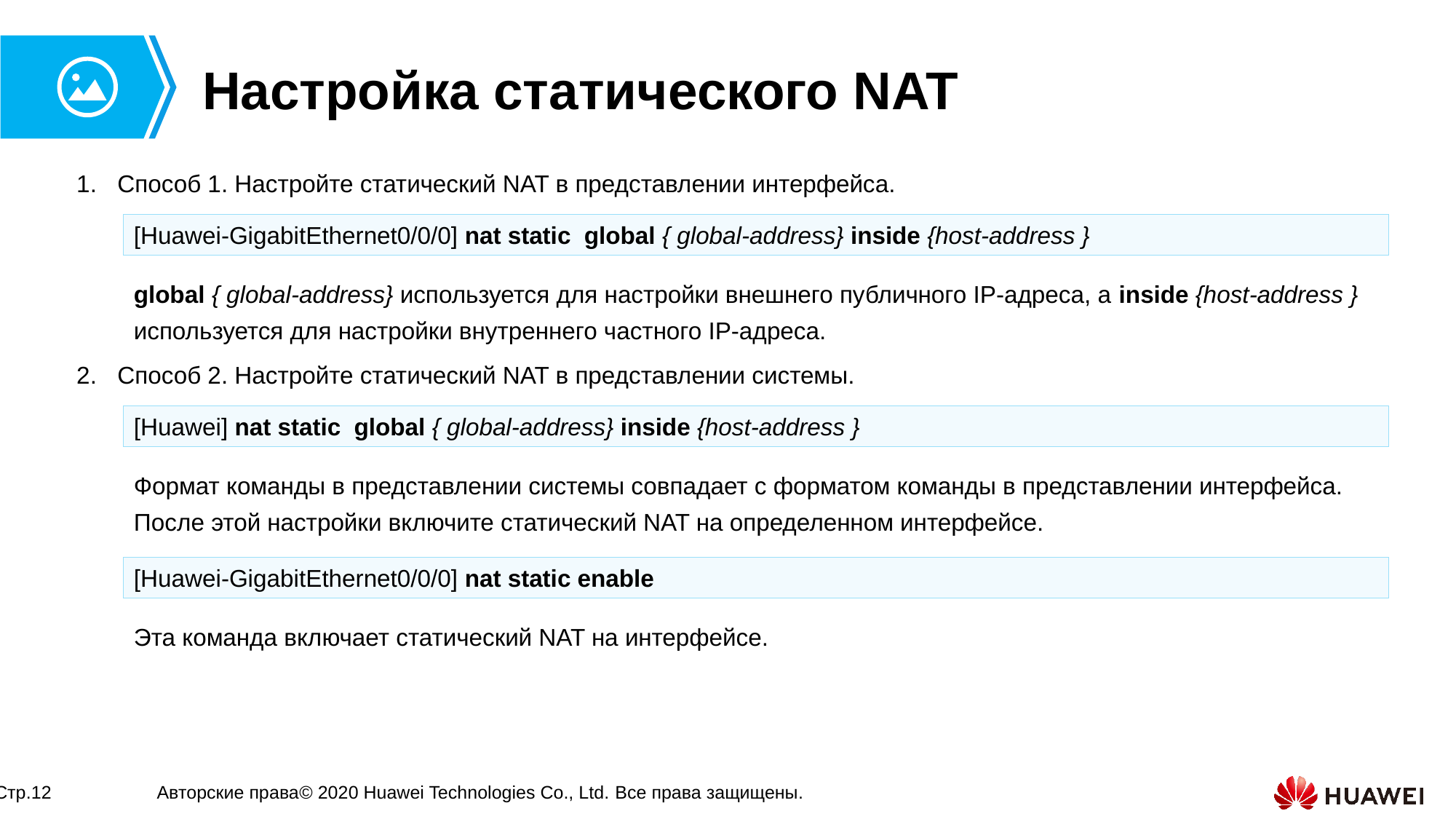

# Настройка статического NAT
Способ 1. Настройте статический NAT в представлении интерфейса.
[Huawei-GigabitEthernet0/0/0] nat static  global { global-address} inside {host-address }
global { global-address} используется для настройки внешнего публичного IP-адреса, а inside {host-address } используется для настройки внутреннего частного IP-адреса.

Способ 2. Настройте статический NAT в представлении системы.
[Huawei] nat static  global { global-address} inside {host-address }
Формат команды в представлении системы совпадает с форматом команды в представлении интерфейса. После этой настройки включите статический NAT на определенном интерфейсе.
[Huawei-GigabitEthernet0/0/0] nat static enable
Эта команда включает статический NAT на интерфейсе.